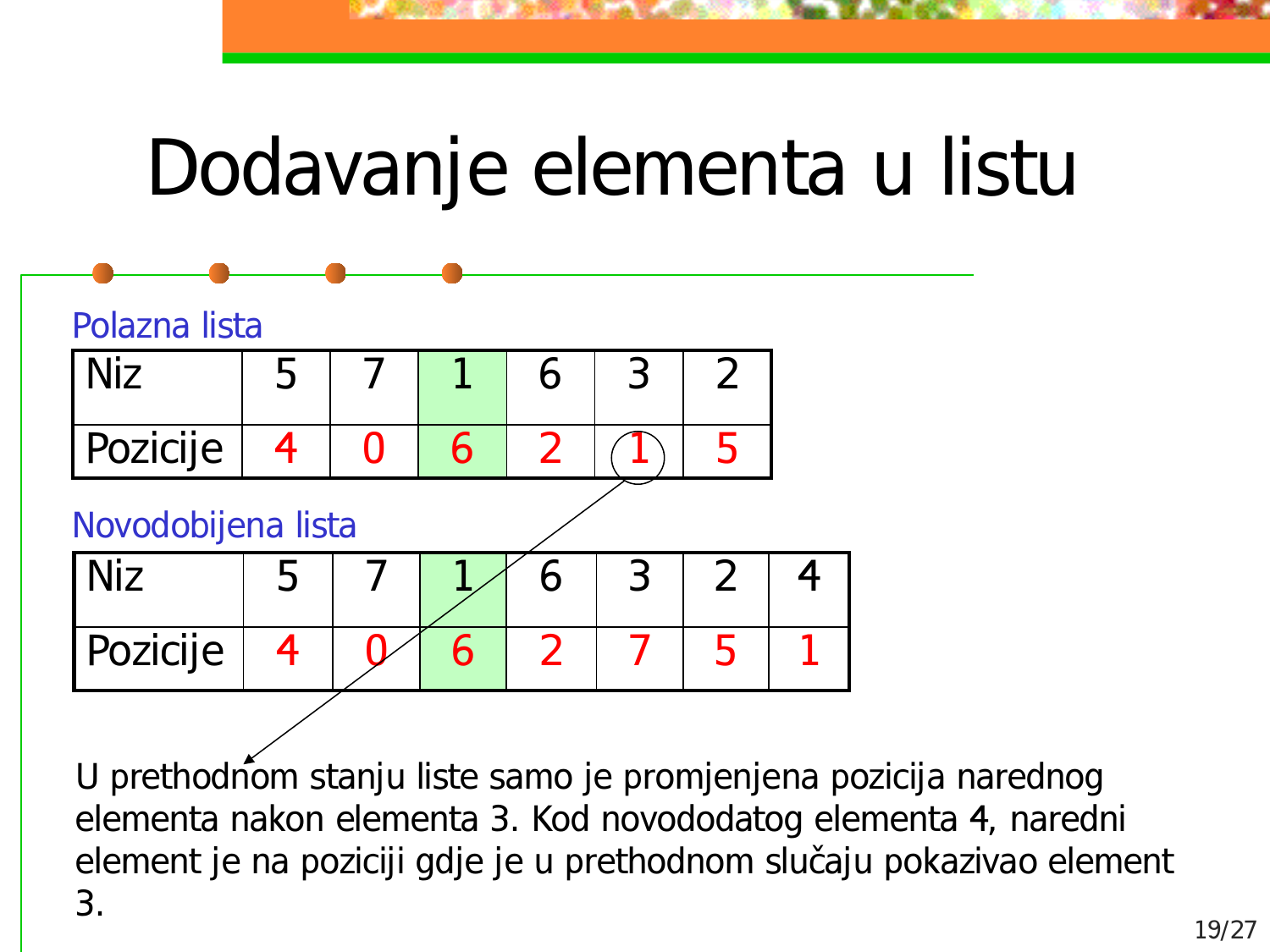

# Dodavanje elementa u listu
Polazna lista
| Niz | 5 | 7 | 1 | 6 | 3 | 2 |
| --- | --- | --- | --- | --- | --- | --- |
| Pozicije | 4 | 0 | 6 | 2 | 1 | 5 |

Novodobijena lista
| Niz | 5 | 7 | 1 | 6 | 3 | 2 | 4 |
| --- | --- | --- | --- | --- | --- | --- | --- |
| Pozicije | 4 | 0 | 6 | 2 | 7 | 5 | 1 |
U prethodnom stanju liste samo je promjenjena pozicija narednog elementa nakon elementa 3. Kod novododatog elementa 4, naredni element je na poziciji gdje je u prethodnom slučaju pokazivao element 3.
19/27